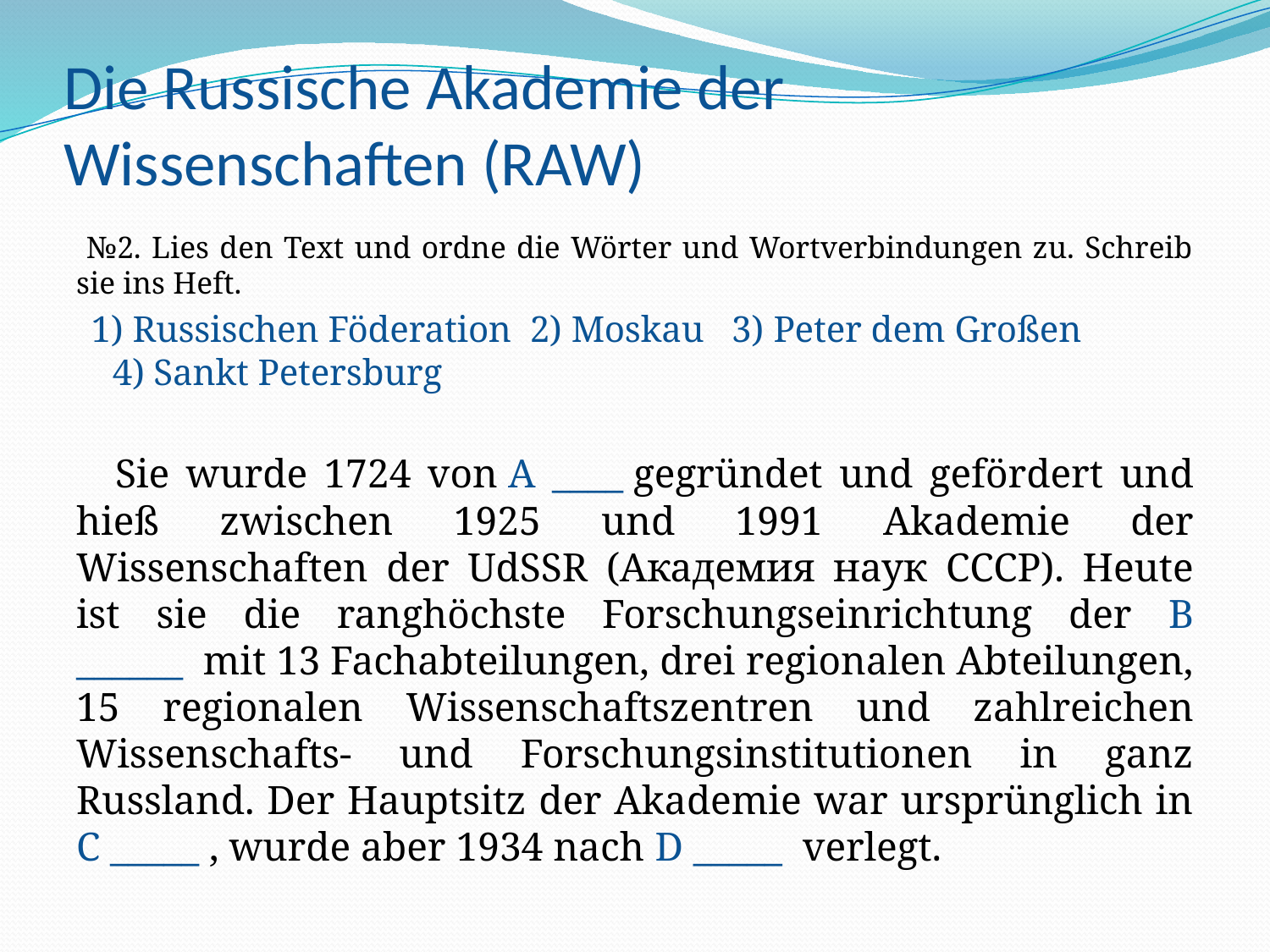

# Die Russische Akademie der Wissenschaften (RAW)
    №2. Lies den Text und ordne die Wörter und Wortverbindungen zu. Schreib sie ins Heft.
     1) Russischen Föderation  2) Moskau   3) Peter dem Großen                 4) Sankt Petersburg

     Sie wurde 1724 von А ____ gegründet und gefördert und hieß zwischen 1925 und 1991 Akademie der Wissenschaften der UdSSR (Академия наук СССР). Heute ist sie die ranghöchste Forschungseinrichtung der B ______  mit 13 Fachabteilungen, drei regionalen Abteilungen, 15 regionalen Wissenschaftszentren und zahlreichen Wissenschafts- und Forschungsinstitutionen in ganz Russland. Der Hauptsitz der Akademie war ursprünglich in C _____ , wurde aber 1934 nach D _____  verlegt.